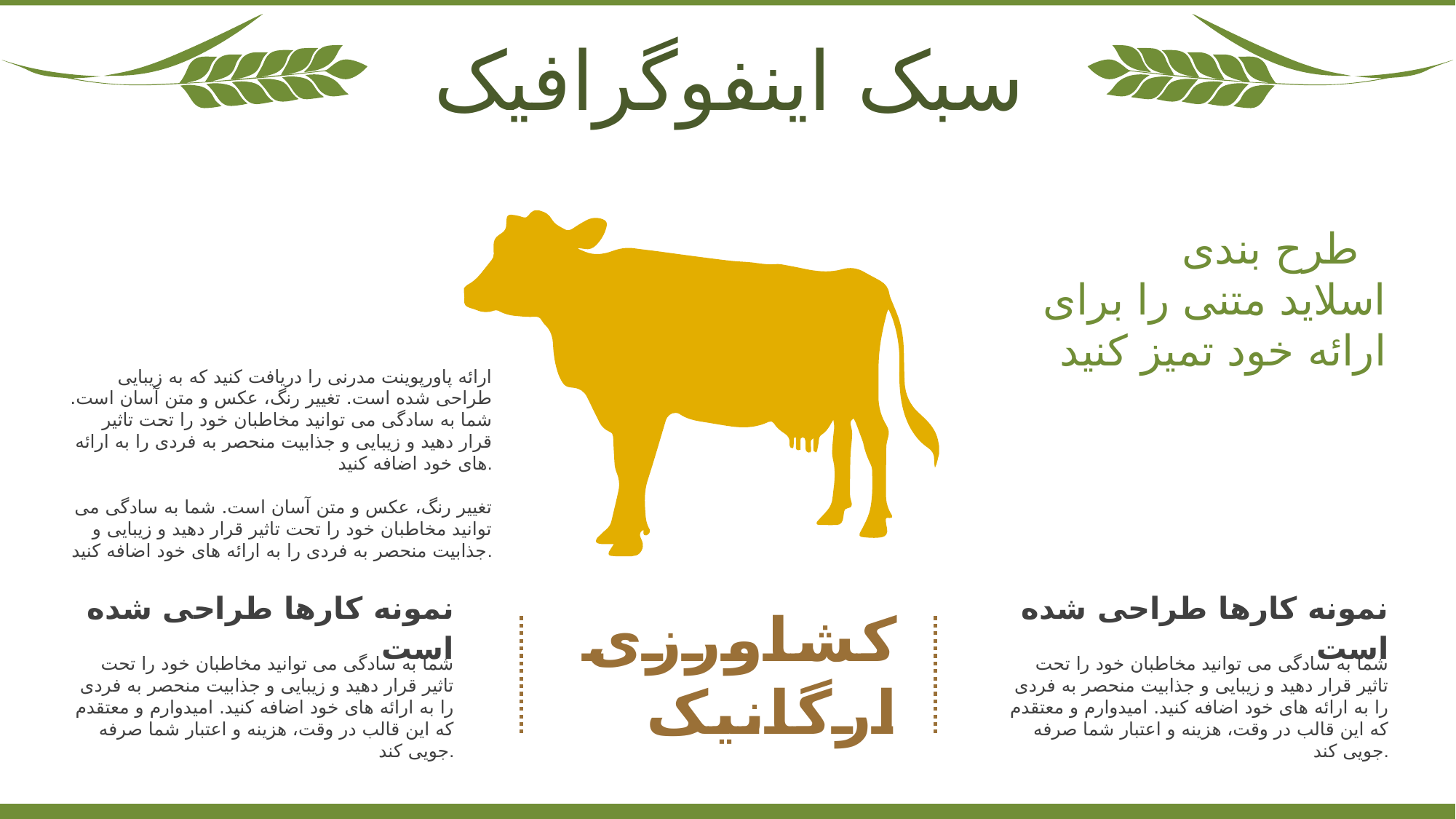

سبک اینفوگرافیک

طرح بندی
اسلاید متنی را برای ارائه خود تمیز کنید
ارائه پاورپوینت مدرنی را دریافت کنید که به زیبایی طراحی شده است. تغییر رنگ، عکس و متن آسان است. شما به سادگی می توانید مخاطبان خود را تحت تاثیر قرار دهید و زیبایی و جذابیت منحصر به فردی را به ارائه های خود اضافه کنید.

تغییر رنگ، عکس و متن آسان است. شما به سادگی می توانید مخاطبان خود را تحت تاثیر قرار دهید و زیبایی و جذابیت منحصر به فردی را به ارائه های خود اضافه کنید.
کشاورزی ارگانیک
نمونه کارها طراحی شده است
شما به سادگی می توانید مخاطبان خود را تحت تاثیر قرار دهید و زیبایی و جذابیت منحصر به فردی را به ارائه های خود اضافه کنید. امیدوارم و معتقدم که این قالب در وقت، هزینه و اعتبار شما صرفه جویی کند.
نمونه کارها طراحی شده است
شما به سادگی می توانید مخاطبان خود را تحت تاثیر قرار دهید و زیبایی و جذابیت منحصر به فردی را به ارائه های خود اضافه کنید. امیدوارم و معتقدم که این قالب در وقت، هزینه و اعتبار شما صرفه جویی کند.